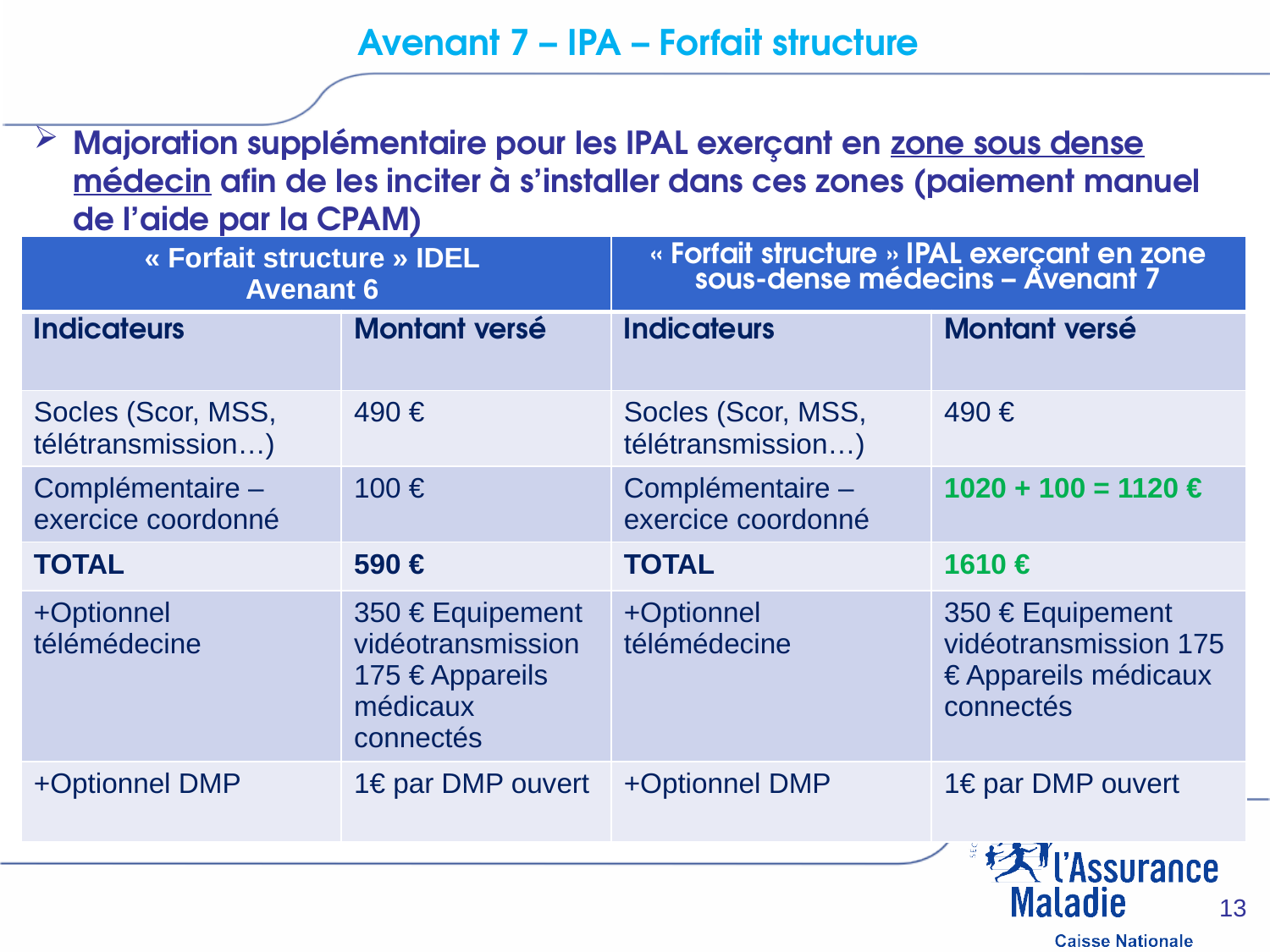

# Avenant 7 – IPA – Forfait structure
Majoration supplémentaire pour les IPAL exerçant en zone sous dense médecin afin de les inciter à s’installer dans ces zones (paiement manuel de l’aide par la CPAM)

| « Forfait structure » IDEL Avenant 6 |  | « Forfait structure » IPAL exerçant en zone sous-dense médecins – Avenant 7 |  |
| --- | --- | --- | --- |
| Indicateurs | Montant versé | Indicateurs | Montant versé |
| Socles (Scor, MSS, télétransmission…) | 490 € | Socles (Scor, MSS, télétransmission…) | 490 € |
| Complémentaire – exercice coordonné | 100 € | Complémentaire – exercice coordonné | 1020 + 100 = 1120 € |
| TOTAL | 590 € | TOTAL | 1610 € |
| +Optionnel télémédecine | 350 € Equipement vidéotransmission 175 € Appareils médicaux connectés | +Optionnel télémédecine | 350 € Equipement vidéotransmission 175 € Appareils médicaux connectés |
| +Optionnel DMP | 1€ par DMP ouvert | +Optionnel DMP | 1€ par DMP ouvert |
13